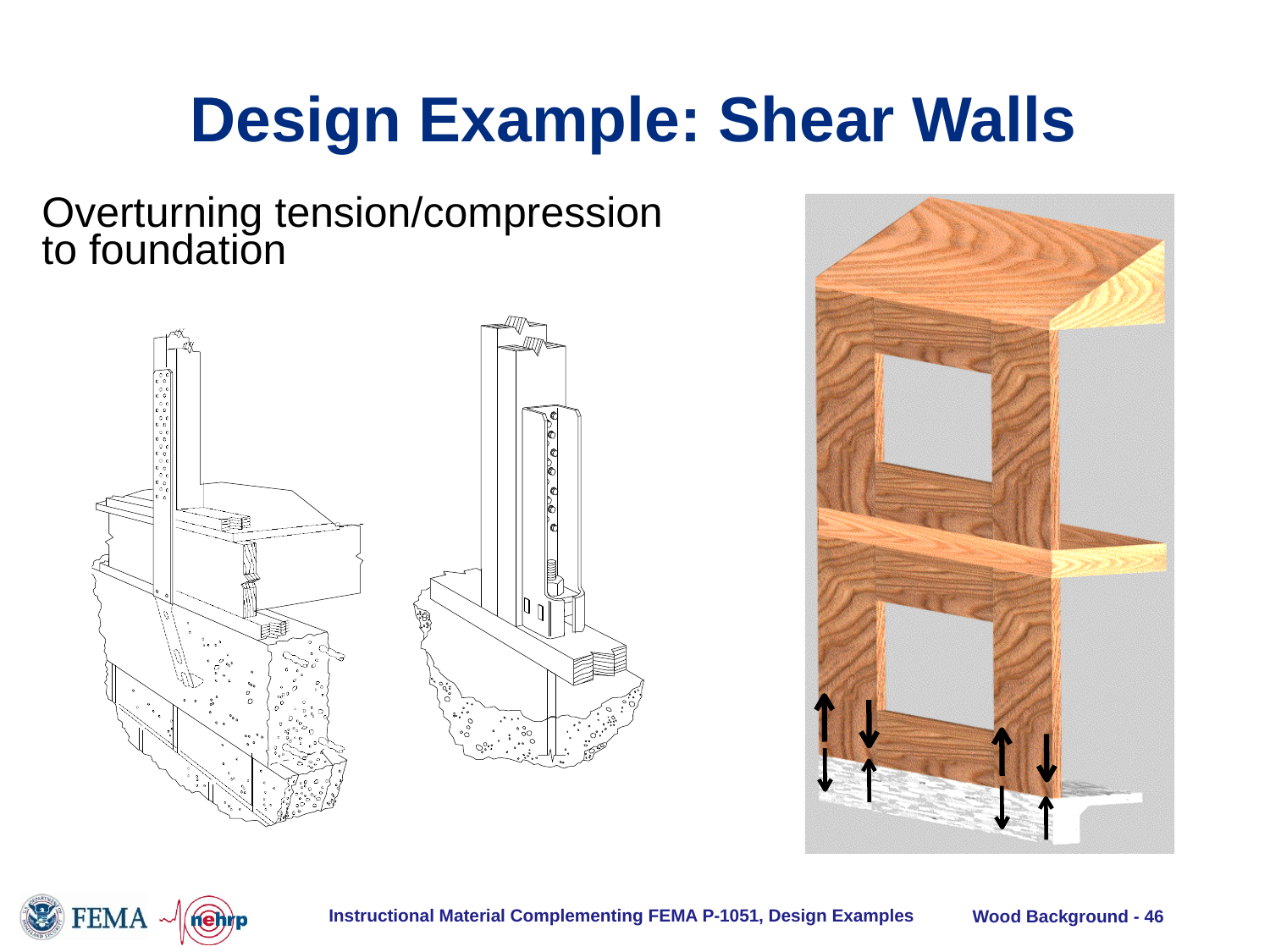

# Design Example: Shear Walls

Overturning tension/compression to foundation